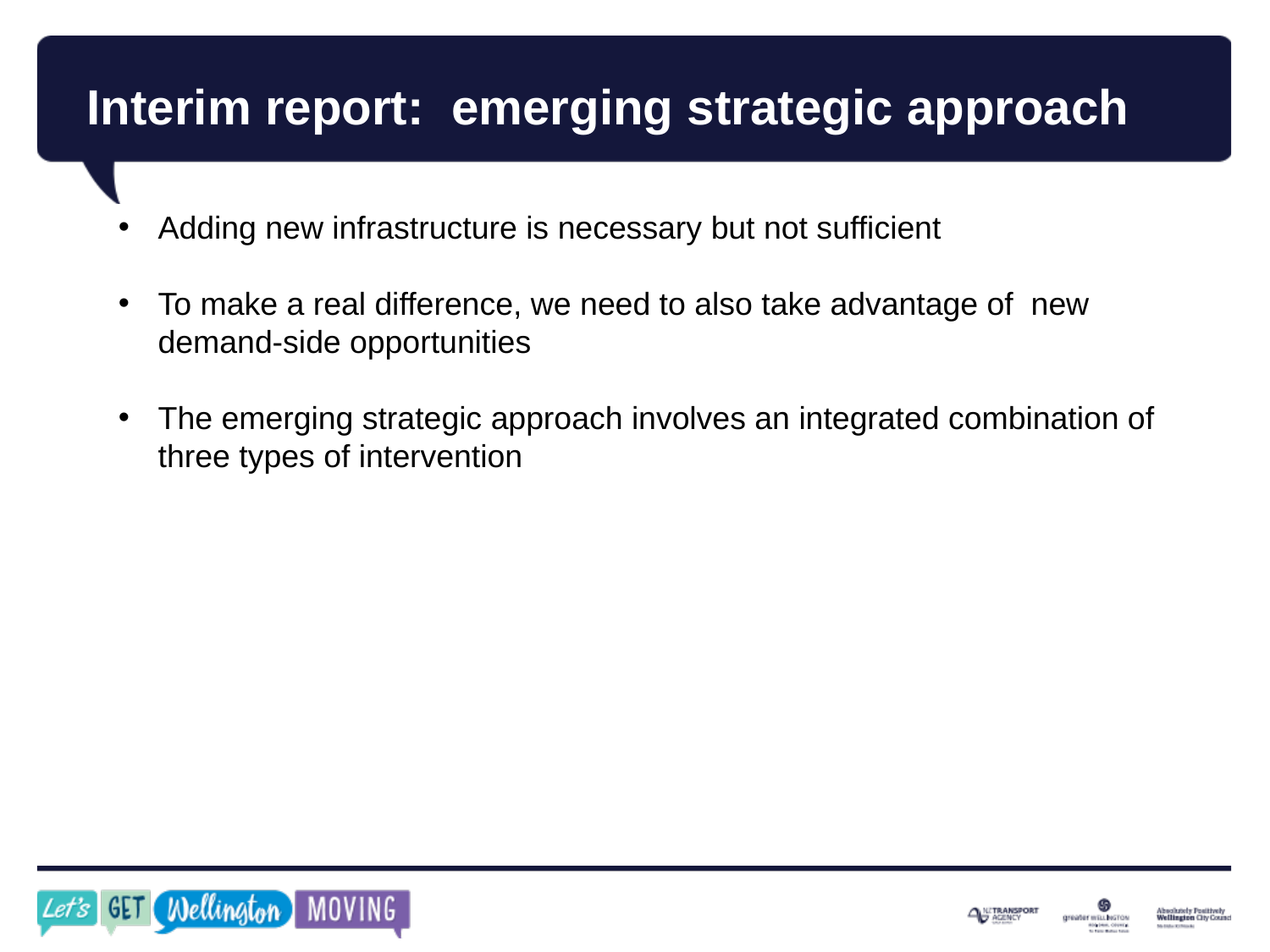

# Interim report:  emerging strategic approach
Adding new infrastructure is necessary but not sufficient

To make a real difference, we need to also take advantage of  new demand-side opportunities

The emerging strategic approach involves an integrated combination of three types of intervention